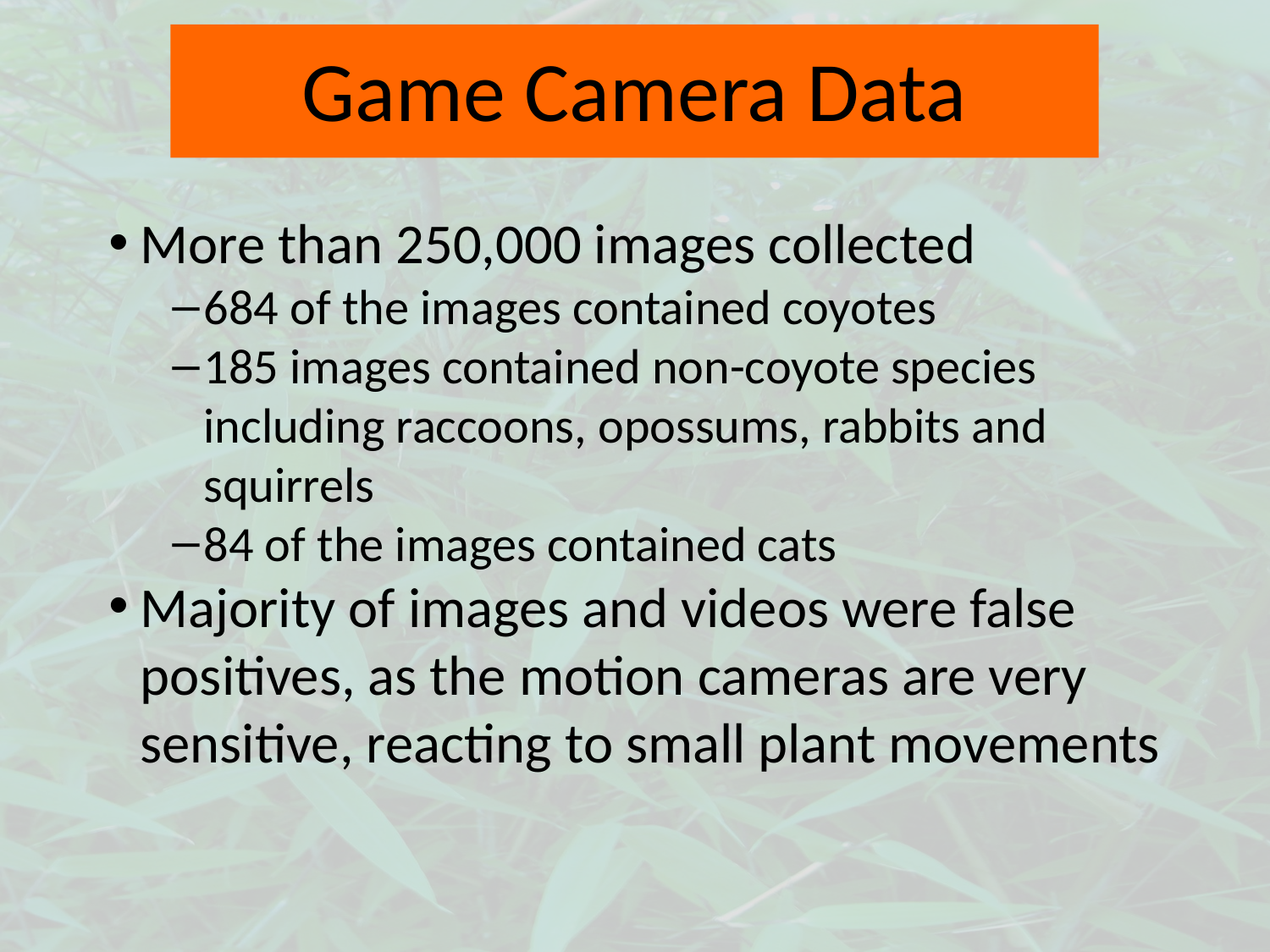

# Game Camera Data
More than 250,000 images collected
684 of the images contained coyotes
185 images contained non-coyote species including raccoons, opossums, rabbits and squirrels
84 of the images contained cats
Majority of images and videos were false positives, as the motion cameras are very sensitive, reacting to small plant movements